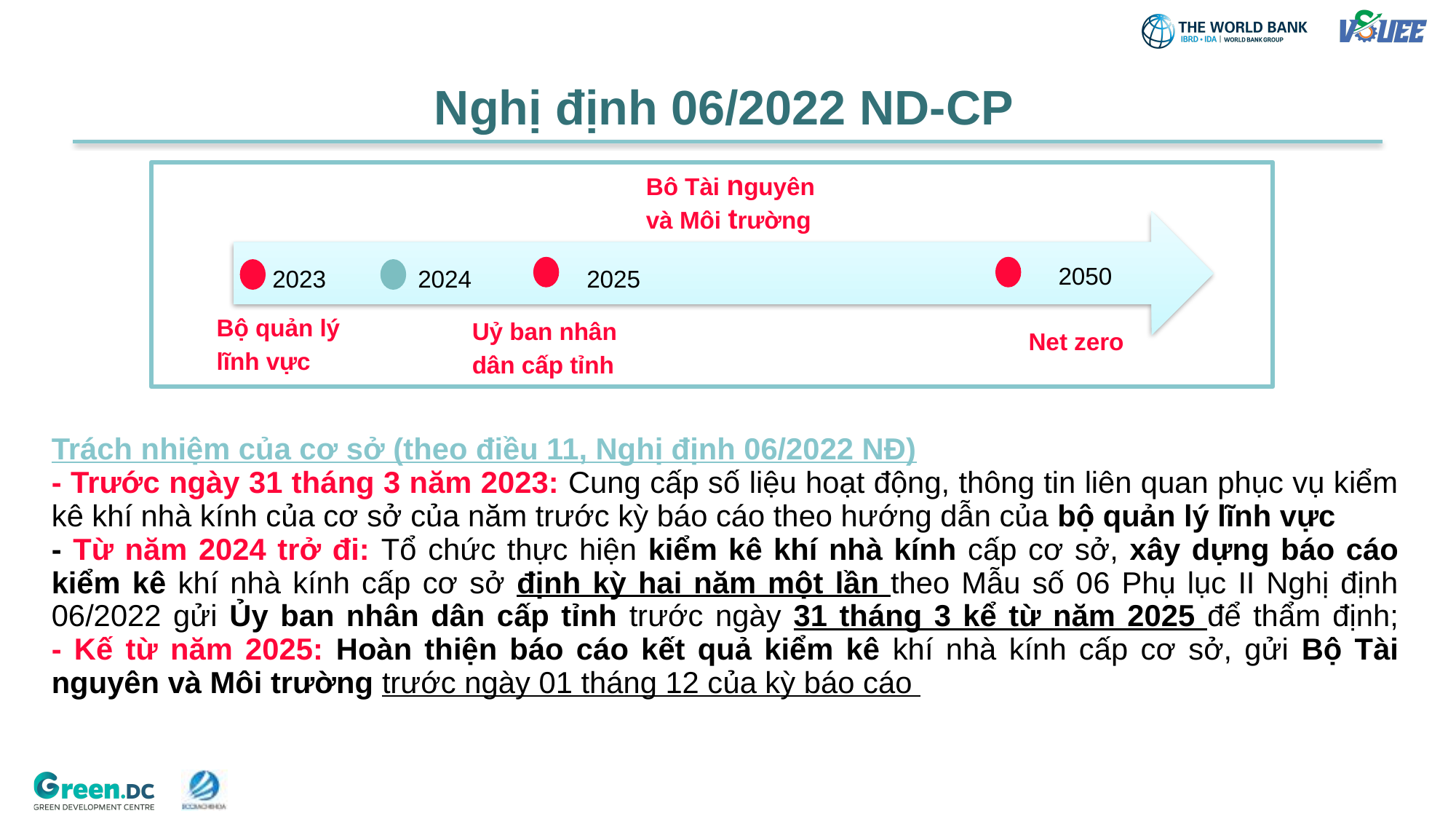

# Nghị định 06/2022 ND-CP

Bô Tài nguyên và Môi trường
2050
2023
2024
2025

Bộ quản lý lĩnh vực
Uỷ ban nhân dân cấp tỉnh
Net zero
Trách nhiệm của cơ sở (theo điều 11, Nghị định 06/2022 NĐ)
- Trước ngày 31 tháng 3 năm 2023: Cung cấp số liệu hoạt động, thông tin liên quan phục vụ kiểm kê khí nhà kính của cơ sở của năm trước kỳ báo cáo theo hướng dẫn của bộ quản lý lĩnh vực
- Từ năm 2024 trở đi: Tổ chức thực hiện kiểm kê khí nhà kính cấp cơ sở, xây dựng báo cáo kiểm kê khí nhà kính cấp cơ sở định kỳ hai năm một lần theo Mẫu số 06 Phụ lục II Nghị định 06/2022 gửi Ủy ban nhân dân cấp tỉnh trước ngày 31 tháng 3 kể từ năm 2025 để thẩm định;
- Kế từ năm 2025: Hoàn thiện báo cáo kết quả kiểm kê khí nhà kính cấp cơ sở, gửi Bộ Tài nguyên và Môi trường trước ngày 01 tháng 12 của kỳ báo cáo